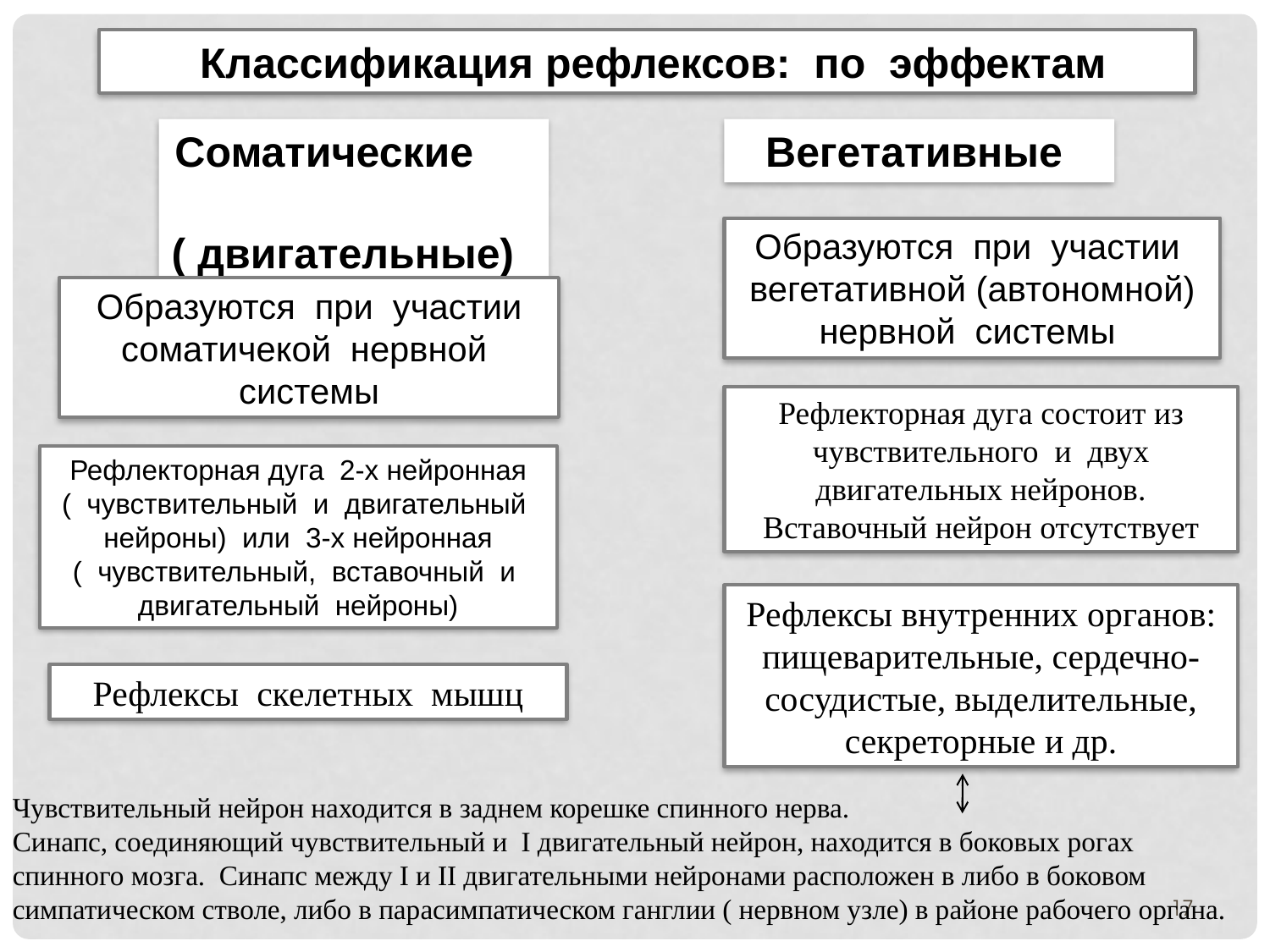

Классификация рефлексов:  по  эффектам
Соматические         ( двигательные)
Вегетативные
Образуются  при  участии  вегетативной (автономной) нервной  системы
Образуются  при  участии соматичекой  нервной  системы
Рефлекторная дуга состоит из чувствительного  и  двух двигательных нейронов. Вставочный нейрон отсутствует
Рефлекторная дуга  2-х нейронная (  чувствительный  и  двигательный  нейроны)  или  3-х нейронная (  чувствительный,  вставочный  и  двигательный  нейроны)
Рефлексы внутренних органов: пищеварительные, сердечно-сосудистые, выделительные, секреторные и др.
Рефлексы  скелетных  мышц
Чувствительный нейрон находится в заднем корешке спинного нерва.
Синапс, соединяющий чувствительный и  I двигательный нейрон, находится в боковых рогах спинного мозга.  Синапс между I и II двигательными нейронами расположен в либо в боковом симпатическом стволе, либо в парасимпатическом ганглии ( нервном узле) в районе рабочего органа.
17